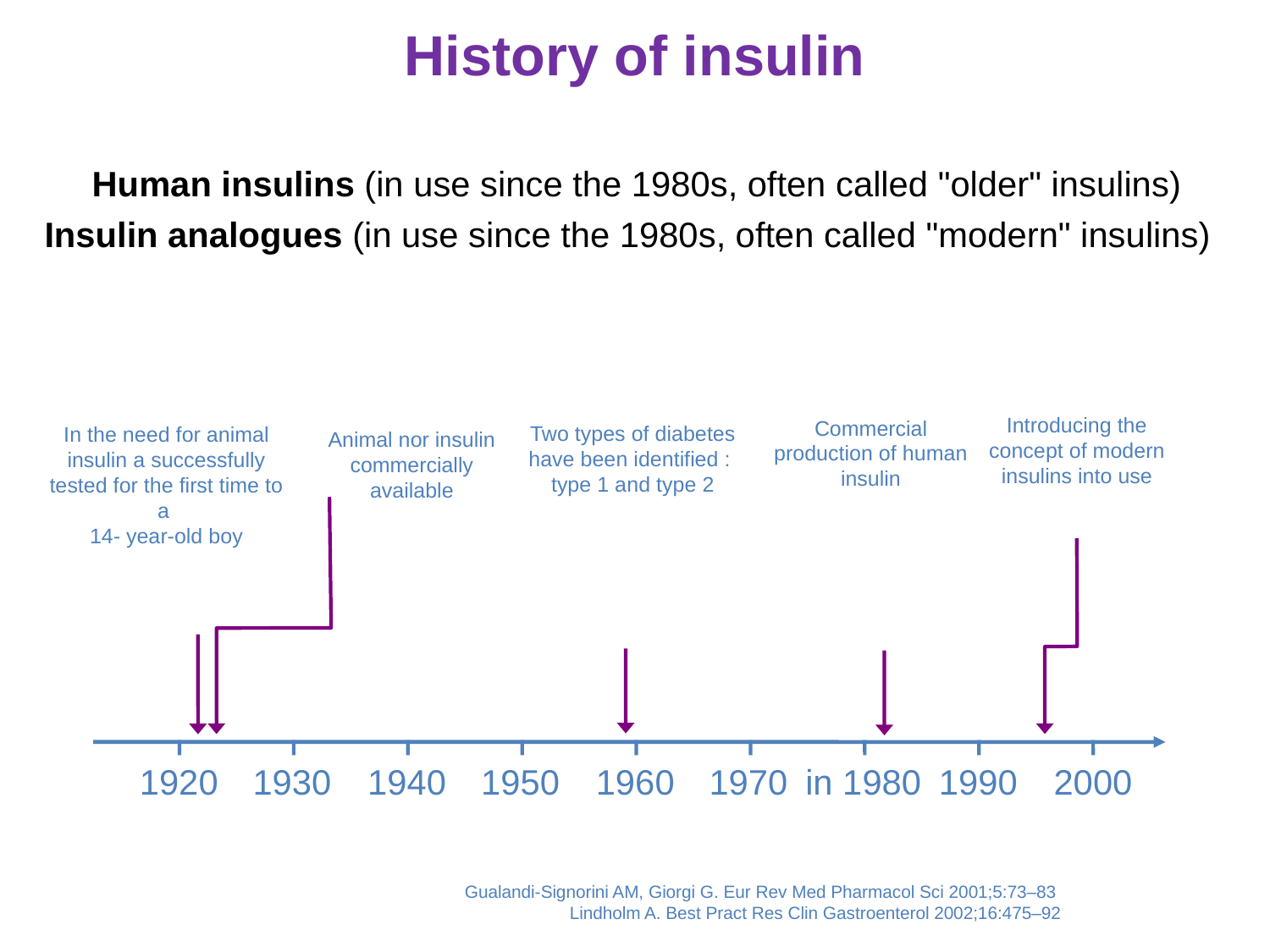

# History of insulin
    Human insulins (in use since the 1980s, often called "older" insulins)
Insulin analogues (in use since the 1980s, often called "modern" insulins)
Introducing the concept of modern insulins into use
Commercial production of human insulin
Two types of diabetes have been identified :
type 1 and type 2
In the need for animal insulin a successfully tested for the first time to a
14- year-old boy
Animal nor insulin commercially available

1920
1930
1940
1950
1960
1970
in 1980
1990
2000
Gualandi-Signorini AM, Giorgi G. Eur Rev Med Pharmacol Sci 2001;5:73–83
Lindholm A. Best Pract Res Clin Gastroenterol 2002;16:475–92